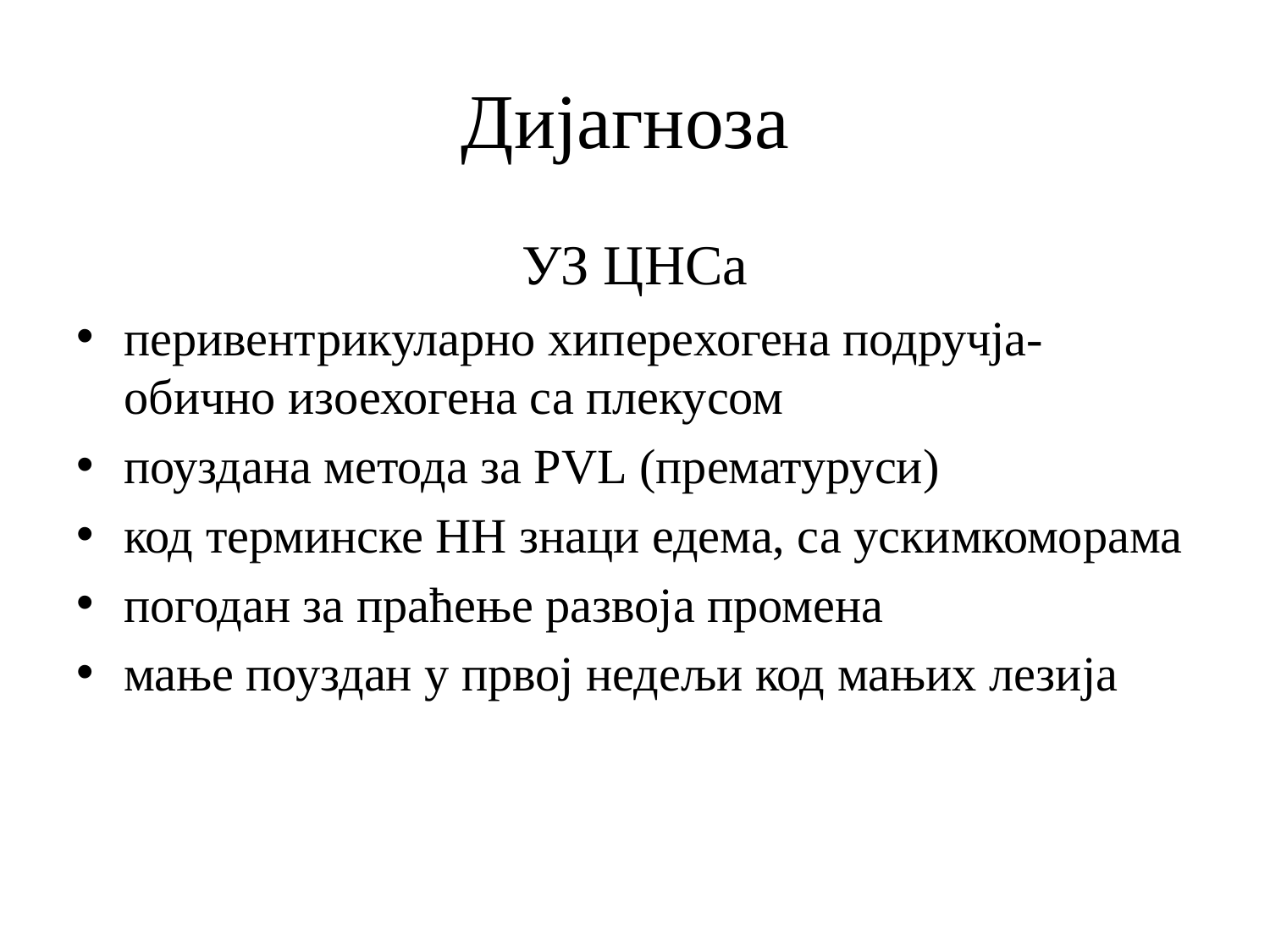

# Дијагноза
УЗ ЦНСа
перивентрикуларно хиперехогена подручја- обично изоехогена са плекусом
поуздана метода за PVL (прематуруси)
код терминске НН знаци едема, са ускимкоморама
погодан за праћење развоја промена
мање поуздан у првој недељи код мањих лезија